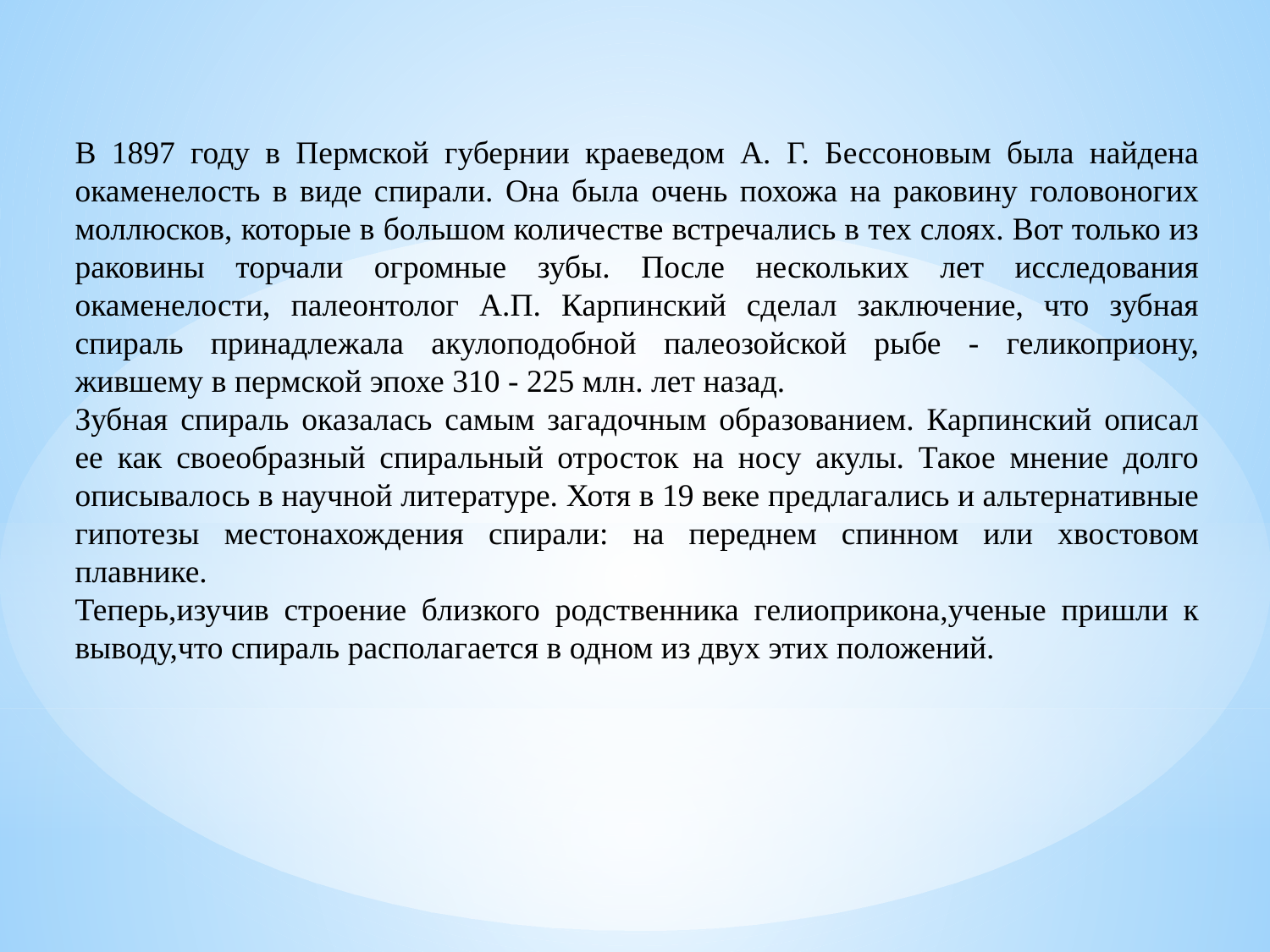

В 1897 году в Пермской губернии краеведом А. Г. Бессоновым была найдена окаменелость в виде спирали. Она была очень похожа на раковину головоногих моллюсков, которые в большом количестве встречались в тех слоях. Вот только из раковины торчали огромные зубы. После нескольких лет исследования окаменелости, палеонтолог А.П. Карпинский сделал заключение, что зубная спираль принадлежала акулоподобной палеозойской рыбе - геликоприону, жившему в пермской эпохе 310 - 225 млн. лет назад.
Зубная спираль оказалась самым загадочным образованием. Карпинский описал ее как своеобразный спиральный отросток на носу акулы. Такое мнение долго описывалось в научной литературе. Хотя в 19 веке предлагались и альтернативные гипотезы местонахождения спирали: на переднем спинном или хвостовом плавнике.
Теперь,изучив строение близкого родственника гелиоприкона,ученые пришли к выводу,что спираль располагается в одном из двух этих положений.